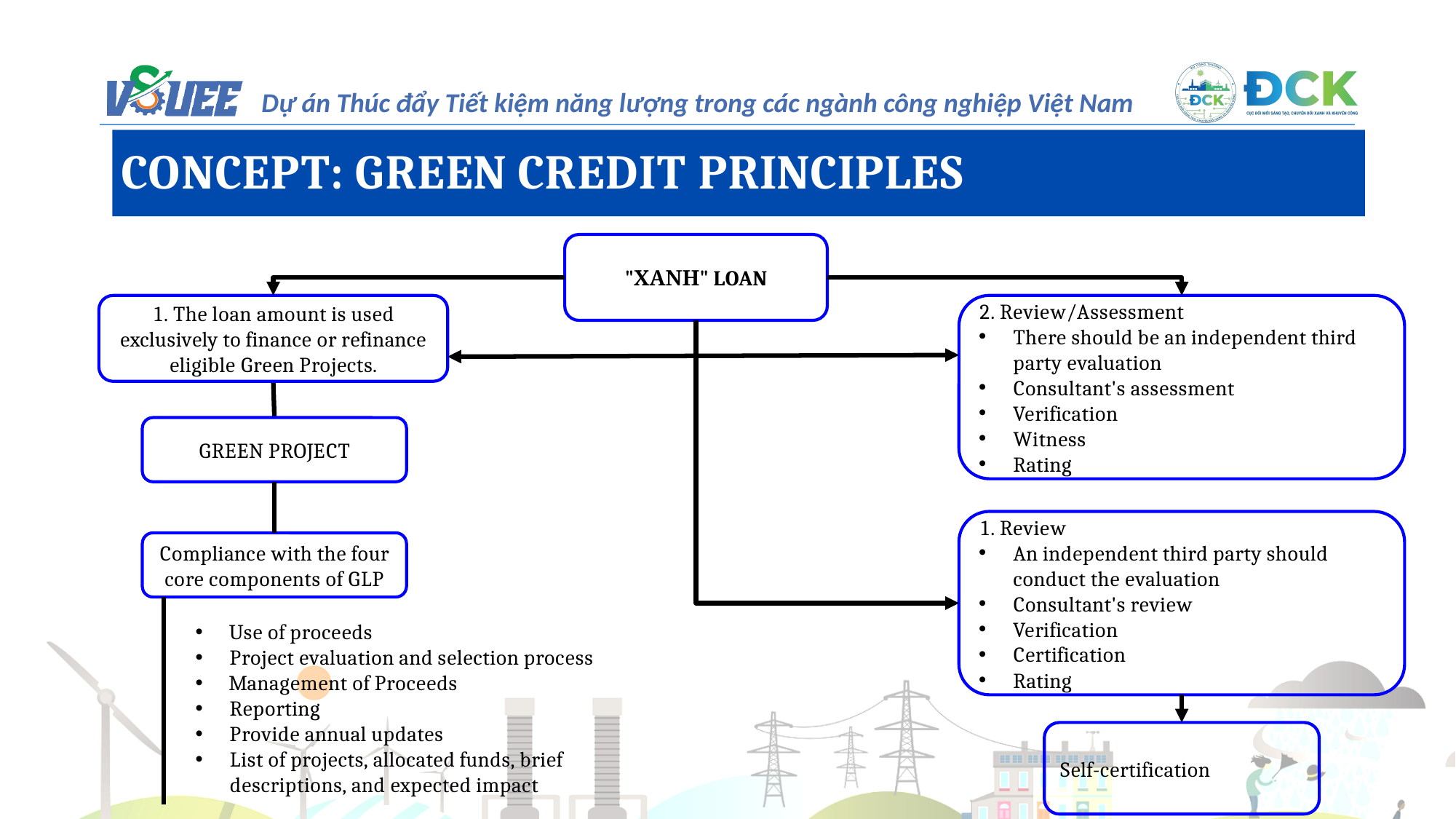

CONCEPT: GREEN CREDIT PRINCIPLES
"ΧΑΝΗ" LOAN
1. The loan amount is used exclusively to finance or refinance eligible Green Projects.
2. Review/Assessment
There should be an independent third party evaluation
Consultant's assessment
Verification
Witness
Rating
GREEN PROJECT
1. Review
An independent third party should conduct the evaluation
Consultant's review
Verification
Certification
Rating
Compliance with the four core components of GLP
Use of proceeds
Project evaluation and selection process
Management of Proceeds
Reporting
Provide annual updates
List of projects, allocated funds, brief descriptions, and expected impact
Self-certification